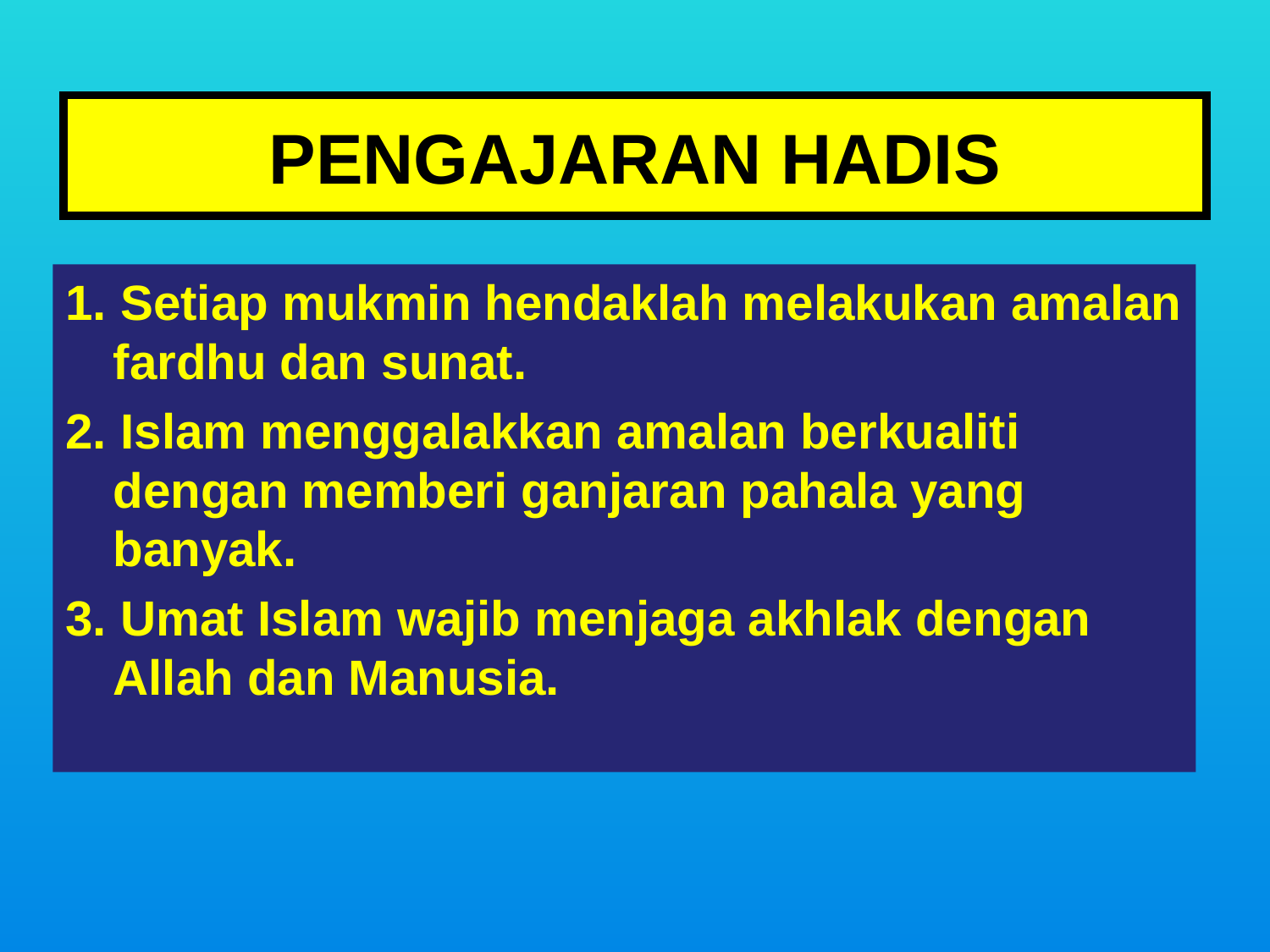

PENGAJARAN HADIS
1. Setiap mukmin hendaklah melakukan amalan fardhu dan sunat.
2. Islam menggalakkan amalan berkualiti dengan memberi ganjaran pahala yang banyak.
3. Umat Islam wajib menjaga akhlak dengan Allah dan Manusia.